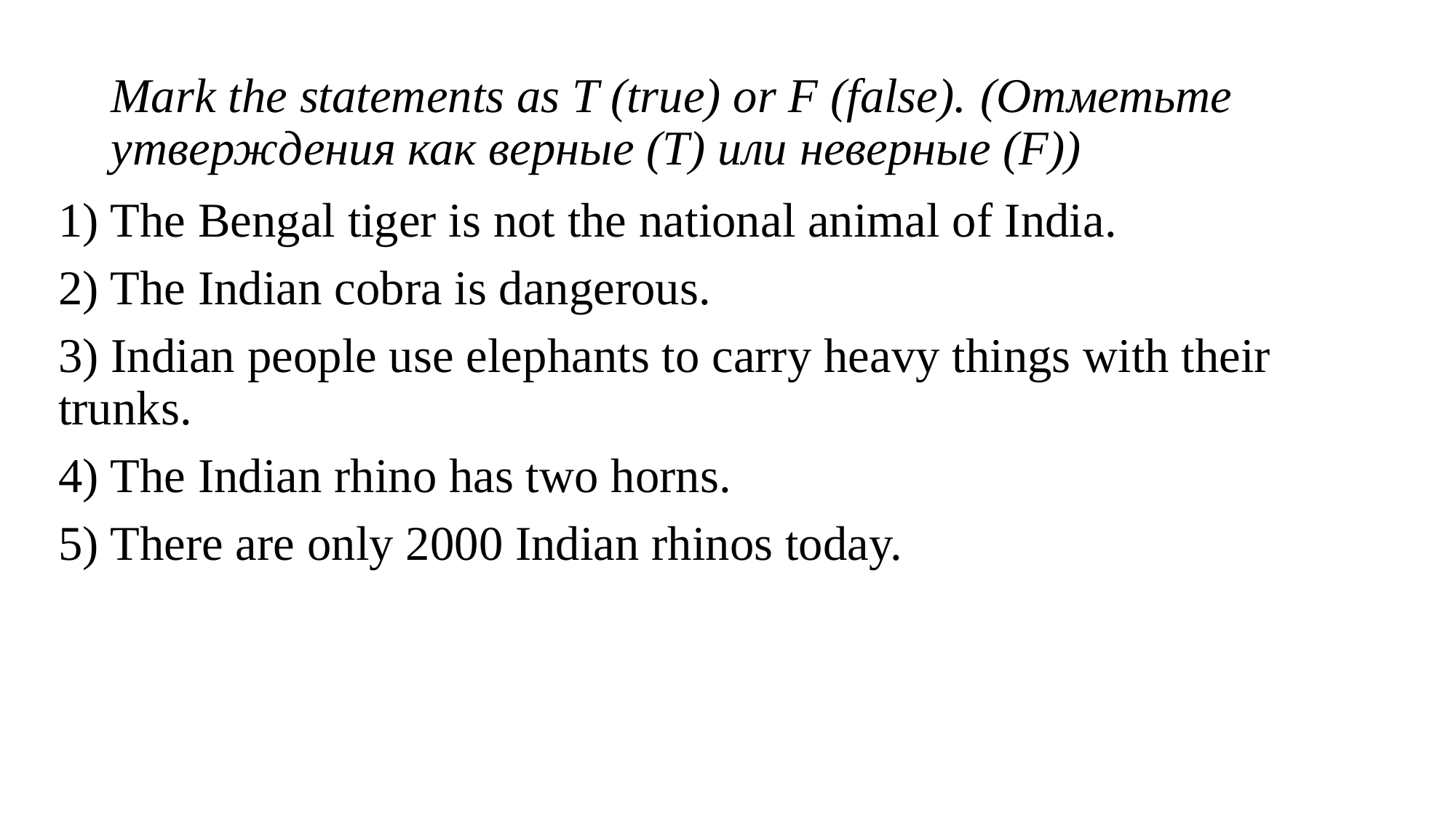

# Mark the statements as T (true) or F (false). (Отметьте утверждения как верные (Т) или неверные (F))
1) The Bengal tiger is not the national animal of India.
2) The Indian cobra is dangerous.
3) Indian people use elephants to carry heavy things with their trunks.
4) The Indian rhino has two horns.
5) There are only 2000 Indian rhinos today.